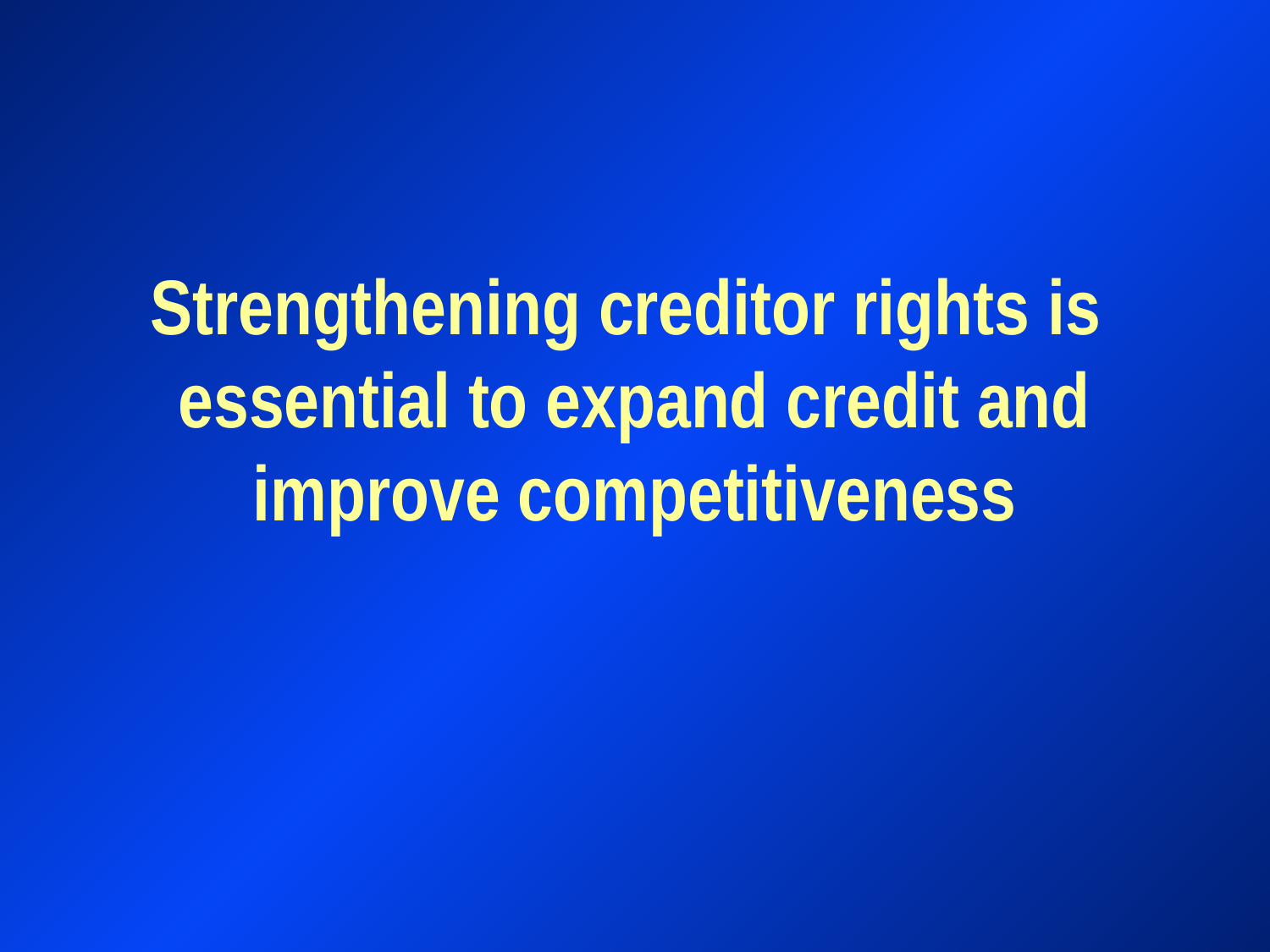

# Strengthening creditor rights is  essential to expand credit and improve competitiveness